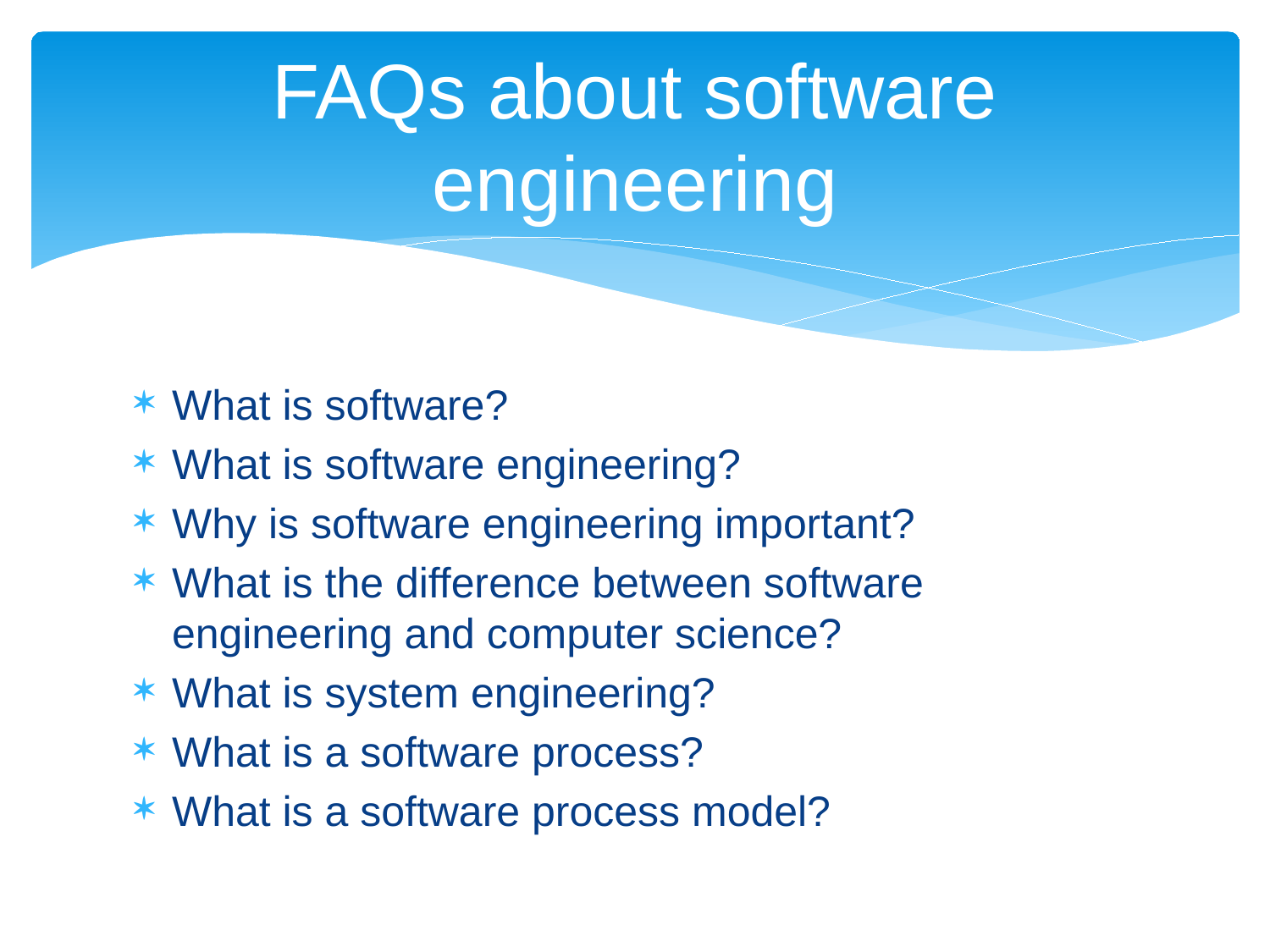

# FAQs about software engineering
What is software?
What is software engineering?
Why is software engineering important?
What is the difference between software engineering and computer science?
What is system engineering?
What is a software process?
What is a software process model?